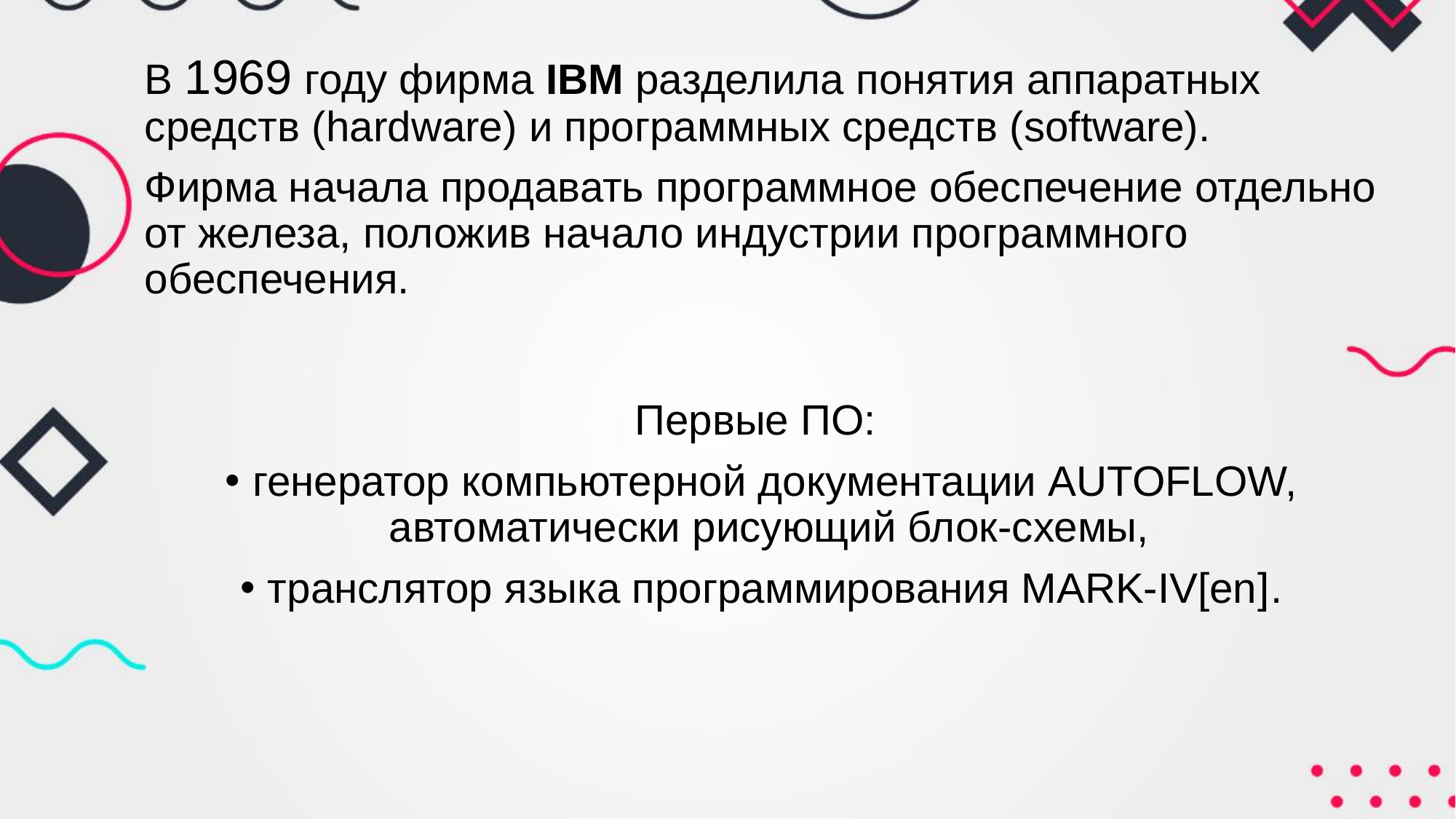

В 1969 году фирма IBM разделила понятия аппаратных средств (hardware) и программных средств (software).
Фирма начала продавать программное обеспечение отдельно от железа, положив начало индустрии программного обеспечения.

Первые ПО:
генератор компьютерной документации AUTOFLOW, автоматически рисующий блок-схемы,
транслятор языка программирования MARK-IV[en].